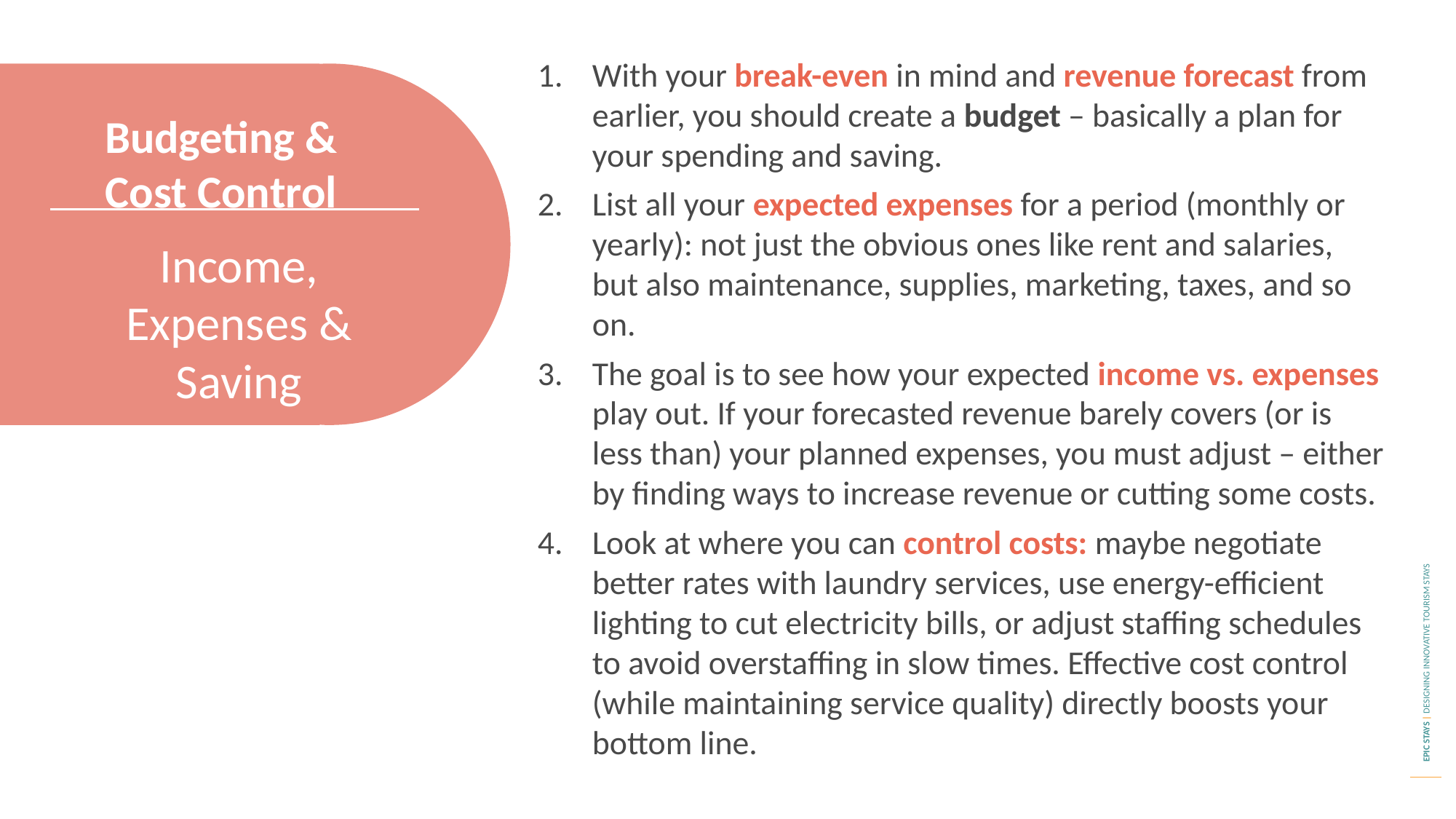

With your break-even in mind and revenue forecast from earlier, you should create a budget – basically a plan for your spending and saving.
List all your expected expenses for a period (monthly or yearly): not just the obvious ones like rent and salaries, but also maintenance, supplies, marketing, taxes, and so on.
The goal is to see how your expected income vs. expenses play out. If your forecasted revenue barely covers (or is less than) your planned expenses, you must adjust – either by finding ways to increase revenue or cutting some costs.
Look at where you can control costs: maybe negotiate better rates with laundry services, use energy-efficient lighting to cut electricity bills, or adjust staffing schedules to avoid overstaffing in slow times. Effective cost control (while maintaining service quality) directly boosts your bottom line.

Budgeting & Cost Control
Income, Expenses & Saving